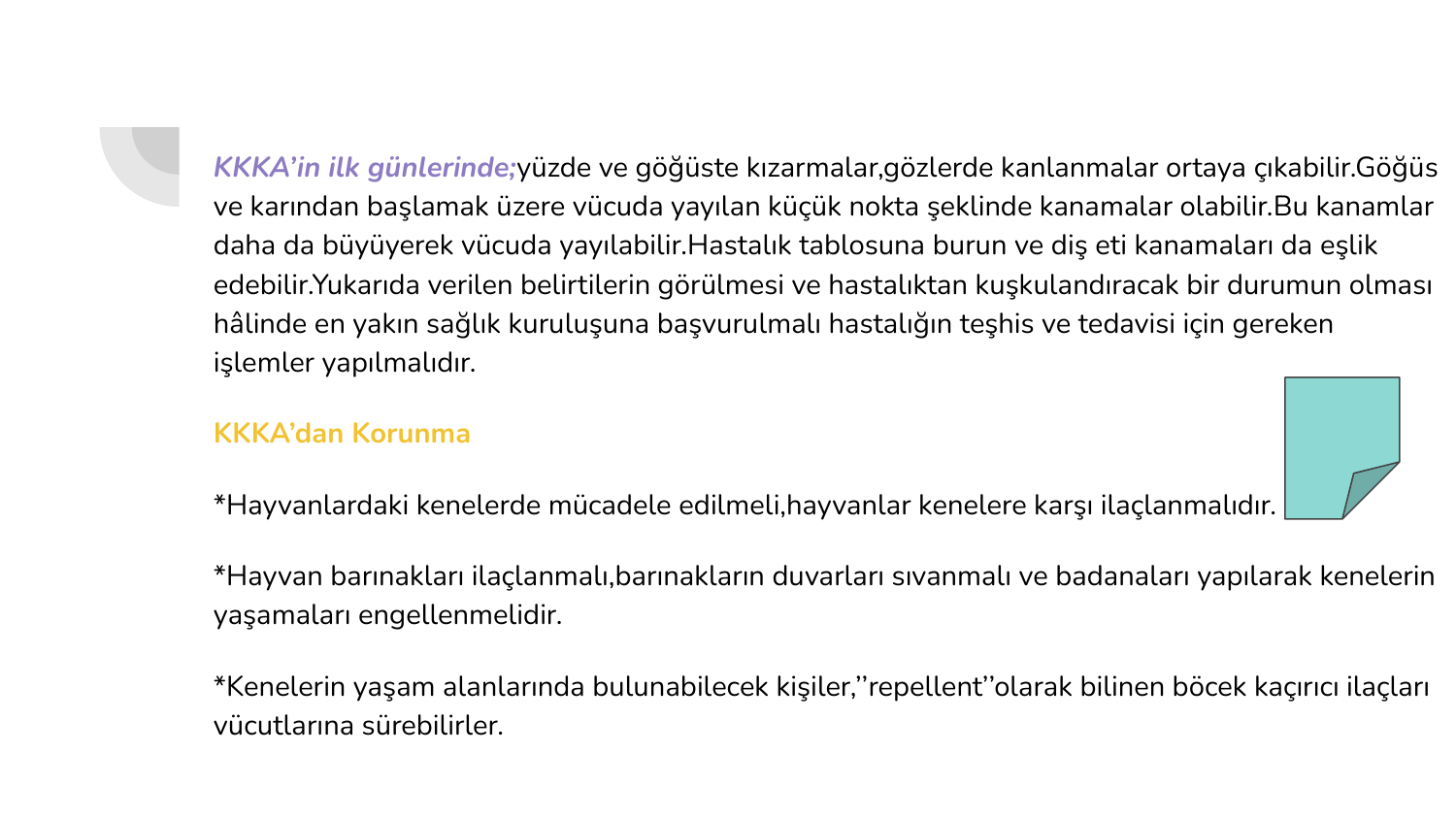

KKKA’in ilk günlerinde;yüzde ve göğüste kızarmalar,gözlerde kanlanmalar ortaya çıkabilir.Göğüs ve karından başlamak üzere vücuda yayılan küçük nokta şeklinde kanamalar olabilir.Bu kanamlar daha da büyüyerek vücuda yayılabilir.Hastalık tablosuna burun ve diş eti kanamaları da eşlik edebilir.Yukarıda verilen belirtilerin görülmesi ve hastalıktan kuşkulandıracak bir durumun olması hâlinde en yakın sağlık kuruluşuna başvurulmalı hastalığın teşhis ve tedavisi için gereken işlemler yapılmalıdır.
KKKA’dan Korunma
*Hayvanlardaki kenelerde mücadele edilmeli,hayvanlar kenelere karşı ilaçlanmalıdır.
*Hayvan barınakları ilaçlanmalı,barınakların duvarları sıvanmalı ve badanaları yapılarak kenelerin yaşamaları engellenmelidir.
*Kenelerin yaşam alanlarında bulunabilecek kişiler,’’repellent’’olarak bilinen böcek kaçırıcı ilaçları vücutlarına sürebilirler.